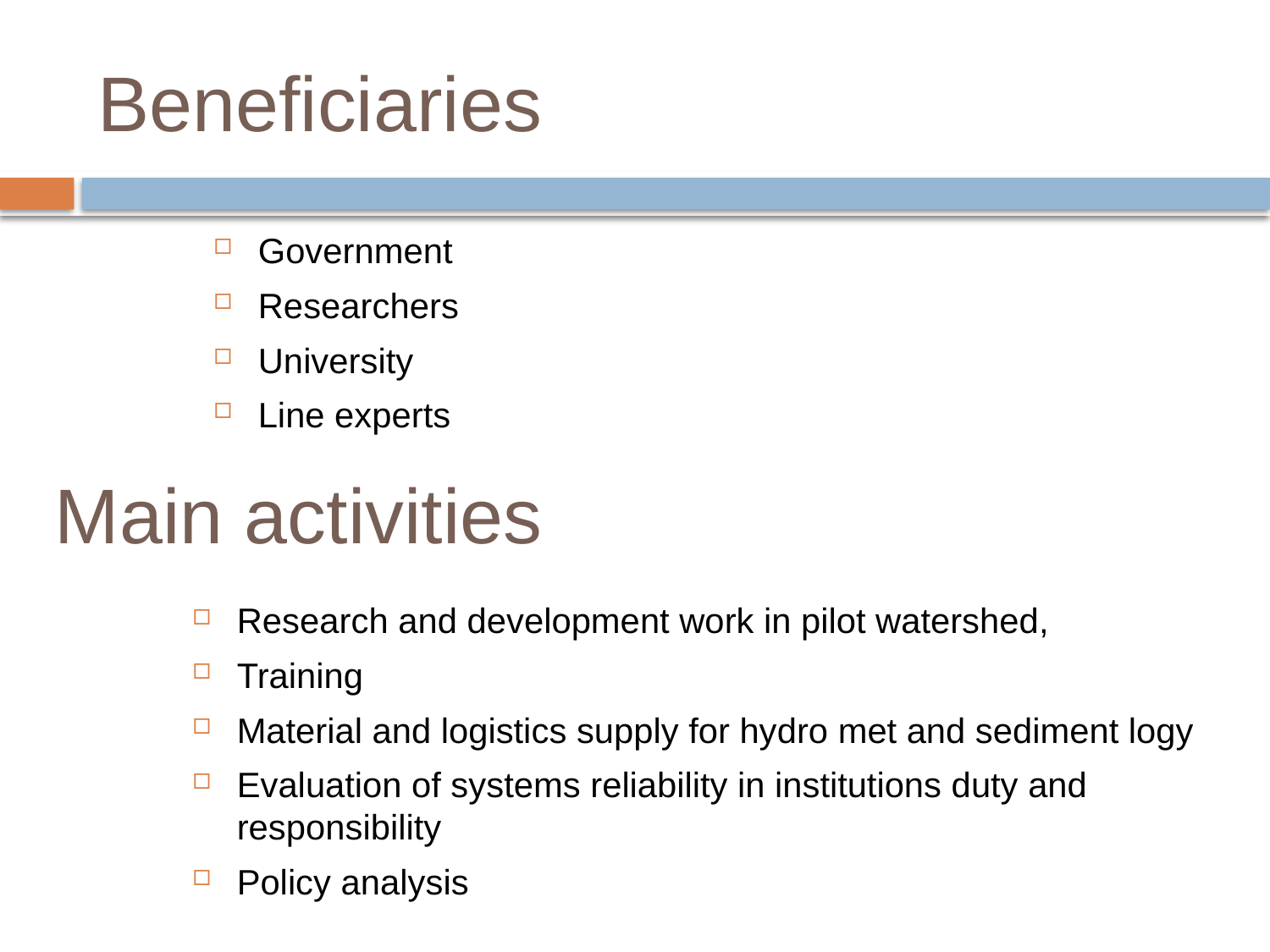

# Beneficiaries
Government
Researchers
University
Line experts

Main activities
Research and development work in pilot watershed,
Training
Material and logistics supply for hydro met and sediment logy
Evaluation of systems reliability in institutions duty and responsibility
Policy analysis